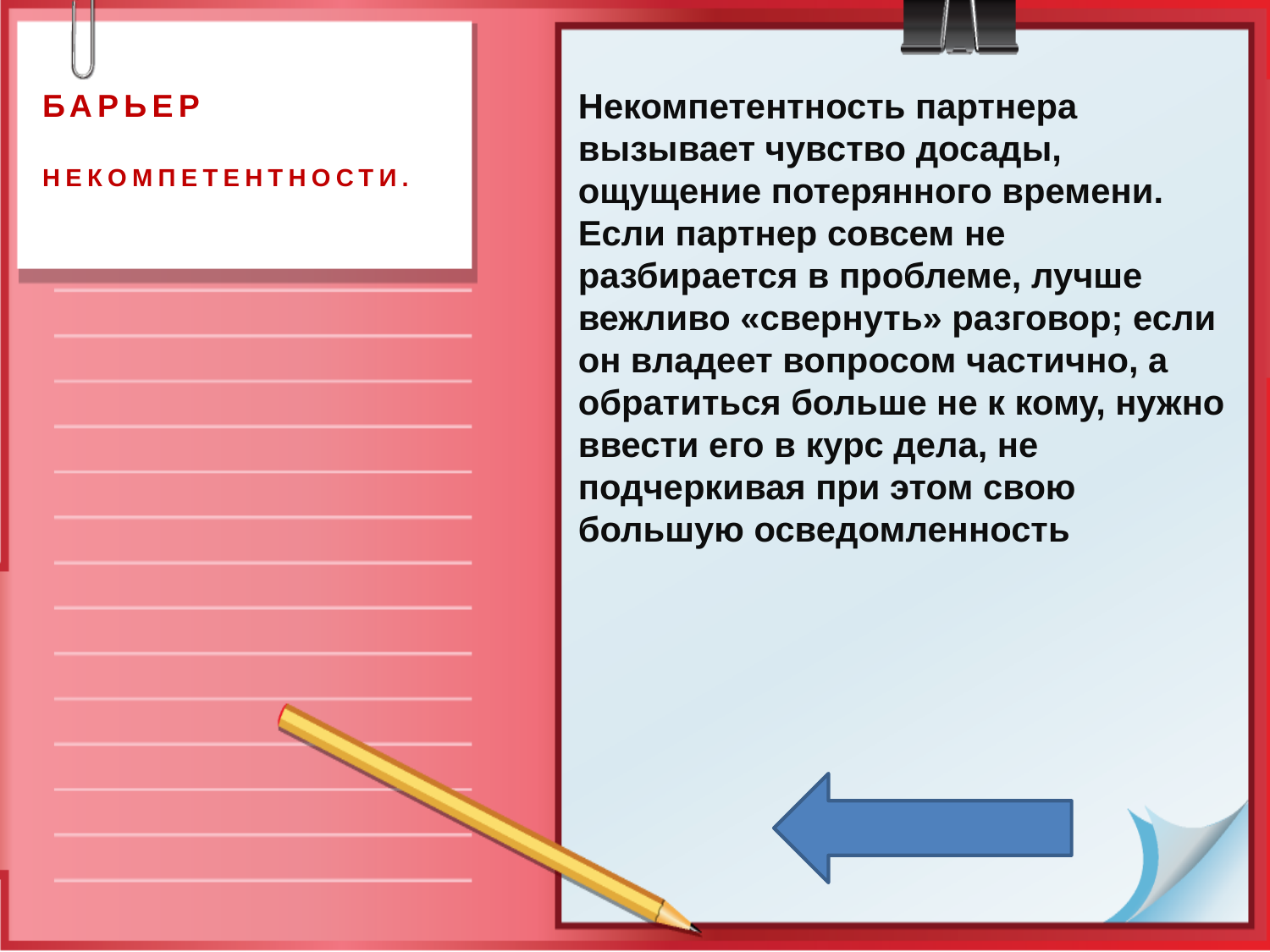

Некомпетентность партнера вызывает чувство досады, ощущение потерянного времени. Если партнер совсем не разбирается в проблеме, лучше вежливо «свернуть» разговор; если он владеет вопросом частично, а обратиться больше не к кому, нужно ввести его в курс дела, не подчеркивая при этом свою большую осведомленность
# Барьер некомпетентности.